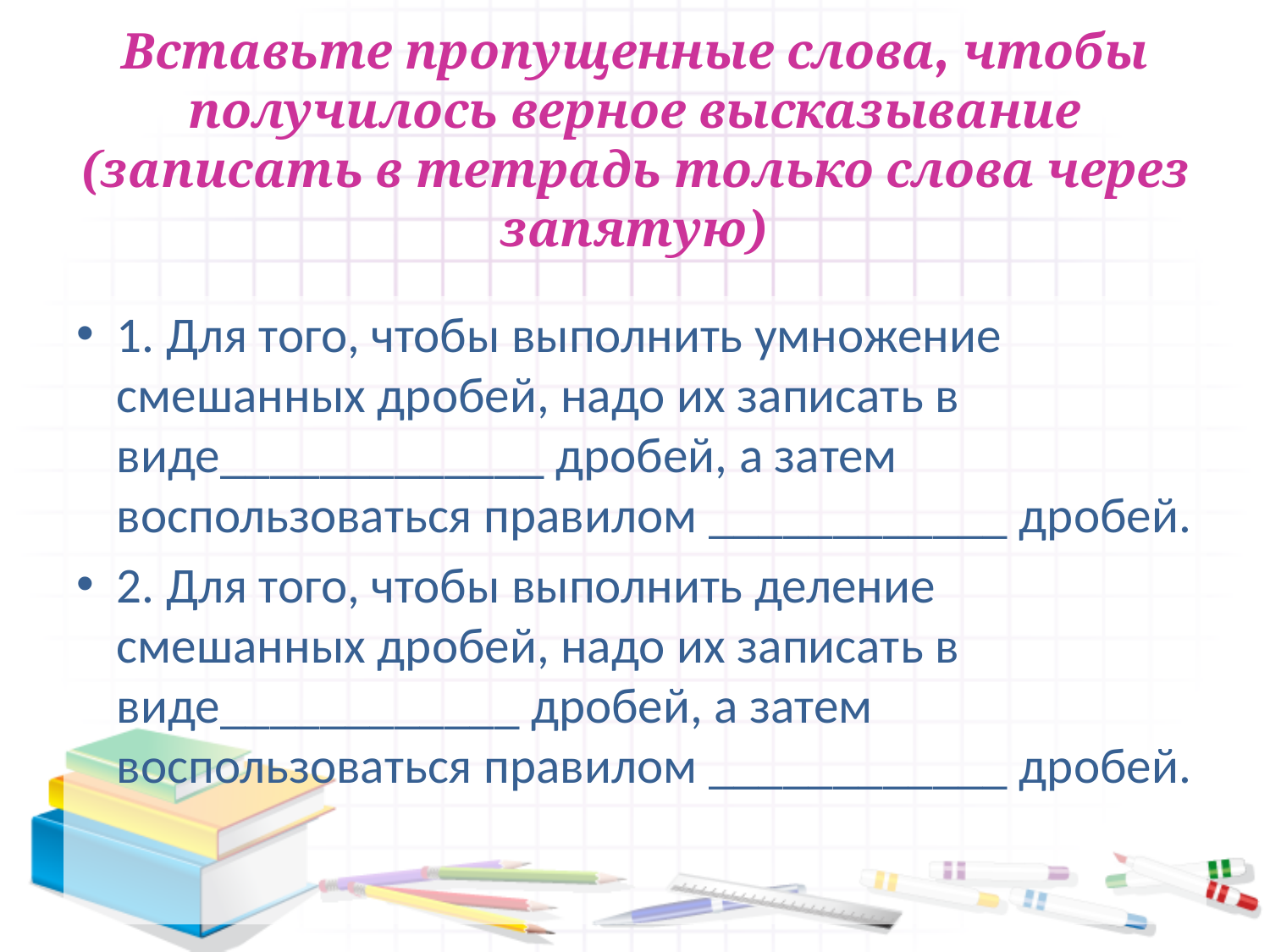

# Вставьте пропущенные слова, чтобы получилось верное высказывание (записать в тетрадь только слова через запятую)
1. Для того, чтобы выполнить умножение смешанных дробей, надо их записать в виде_____________ дробей, а затем воспользоваться правилом ____________ дробей.
2. Для того, чтобы выполнить деление смешанных дробей, надо их записать в виде____________ дробей, а затем воспользоваться правилом ____________ дробей.